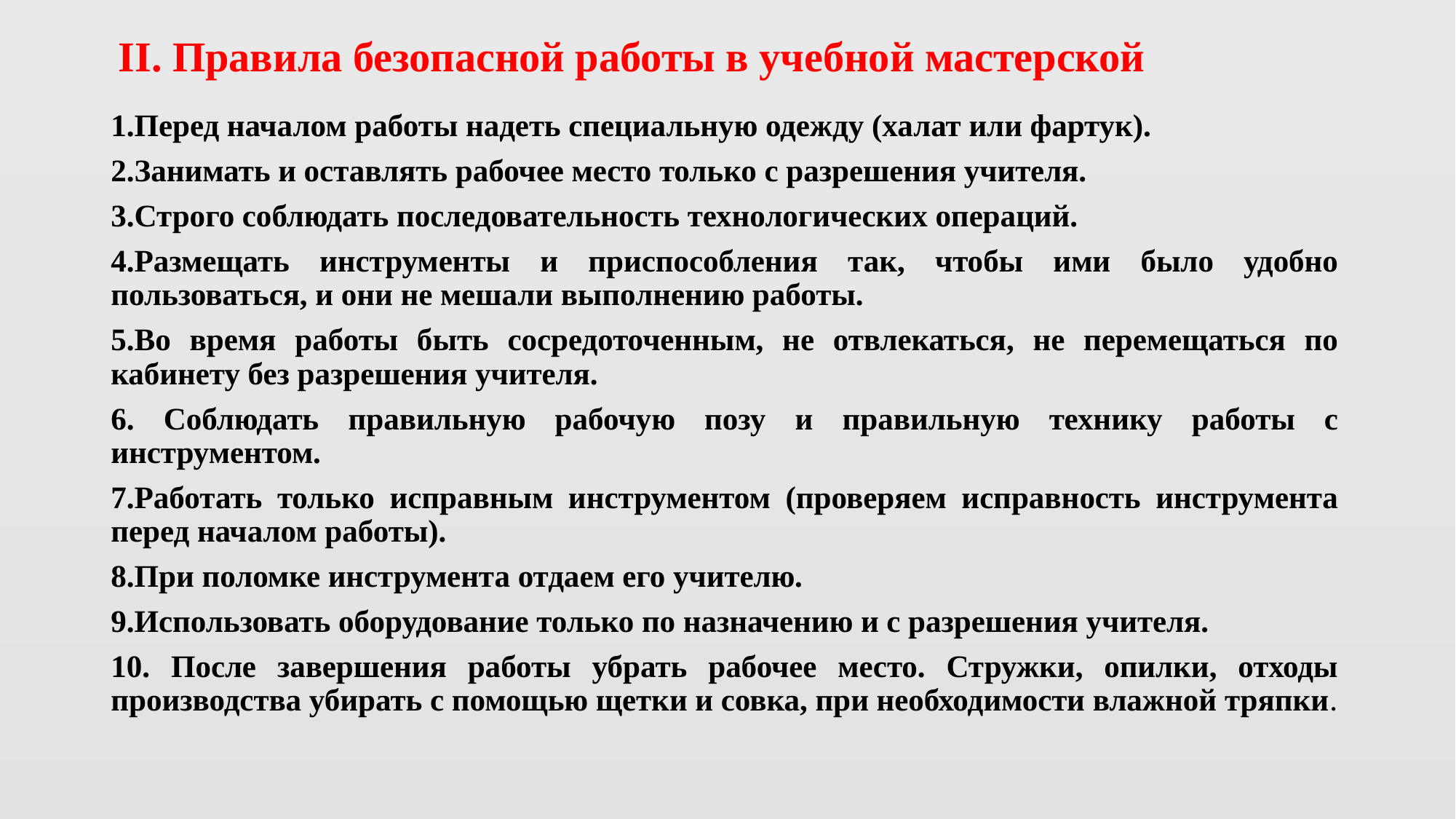

II. Правила безопасной работы в учебной мастерской
1.Перед началом работы надеть специальную одежду (халат или фартук).
2.Занимать и оставлять рабочее место только с разрешения учителя.
3.Строго соблюдать последовательность технологических операций.
4.Размещать инструменты и приспособления так, чтобы ими было удобно пользоваться, и они не мешали выполнению работы.
5.Во время работы быть сосредоточенным, не отвлекаться, не перемещаться по кабинету без разрешения учителя.
6. Соблюдать правильную рабочую позу и правильную технику работы с инструментом.
7.Работать только исправным инструментом (проверяем исправность инструмента перед началом работы).
8.При поломке инструмента отдаем его учителю.
9.Использовать оборудование только по назначению и с разрешения учителя.
10. После завершения работы убрать рабочее место. Стружки, опилки, отходы производства убирать с помощью щетки и совка, при необходимости влажной тряпки.